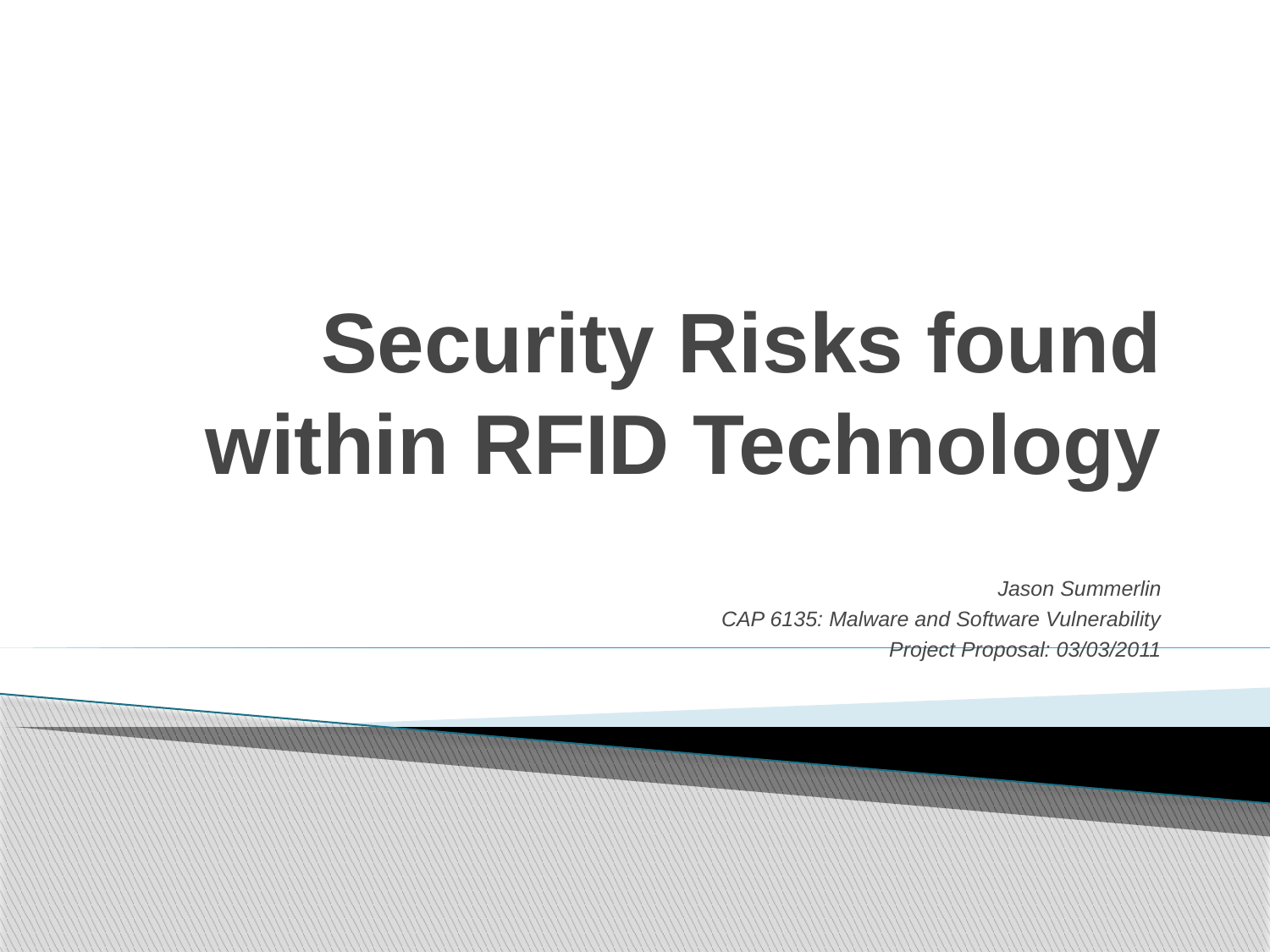

# Security Risks found within RFID Technology

Jason Summerlin
CAP 6135: Malware and Software Vulnerability
Project Proposal: 03/03/2011